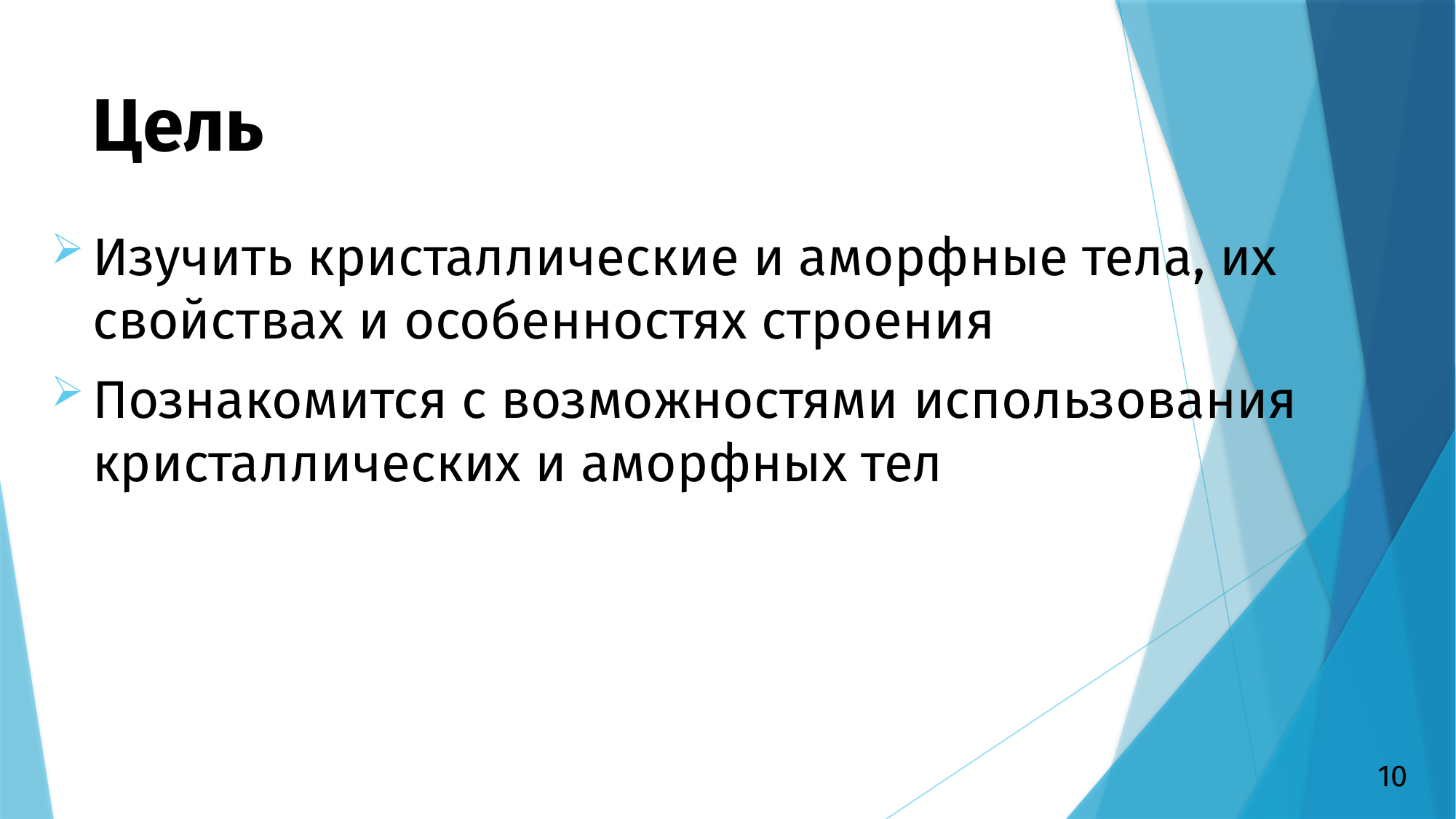

# Цель
Изучить кристаллические и аморфные тела, их свойствах и особенностях строения
Познакомится с возможностями использования кристаллических и аморфных тел
10